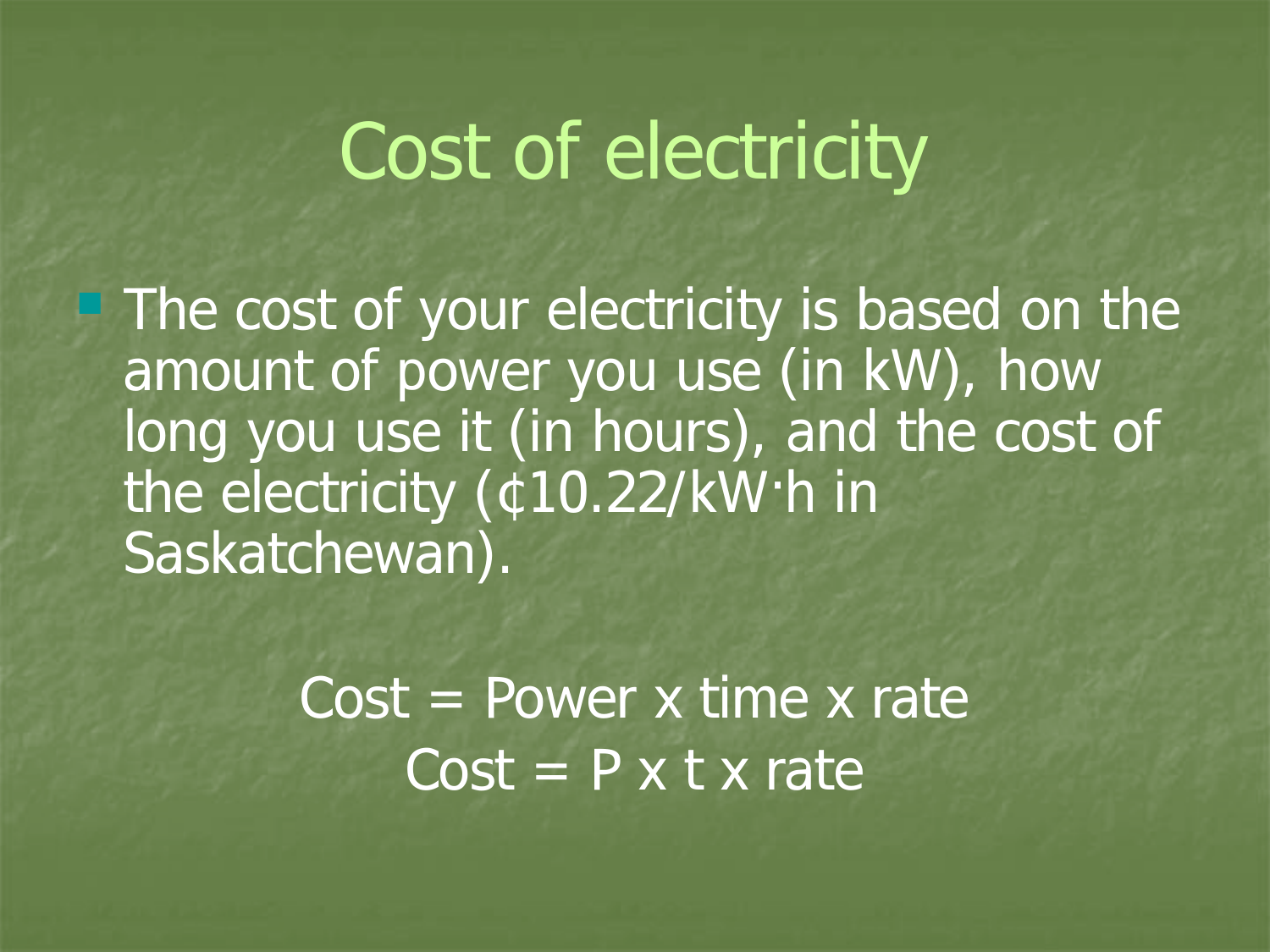

# Cost of electricity
The cost of your electricity is based on the amount of power you use (in kW), how long you use it (in hours), and the cost of the electricity (¢10.22/kW·h in Saskatchewan).

Cost = Power x time x rate
Cost = P x t x rate